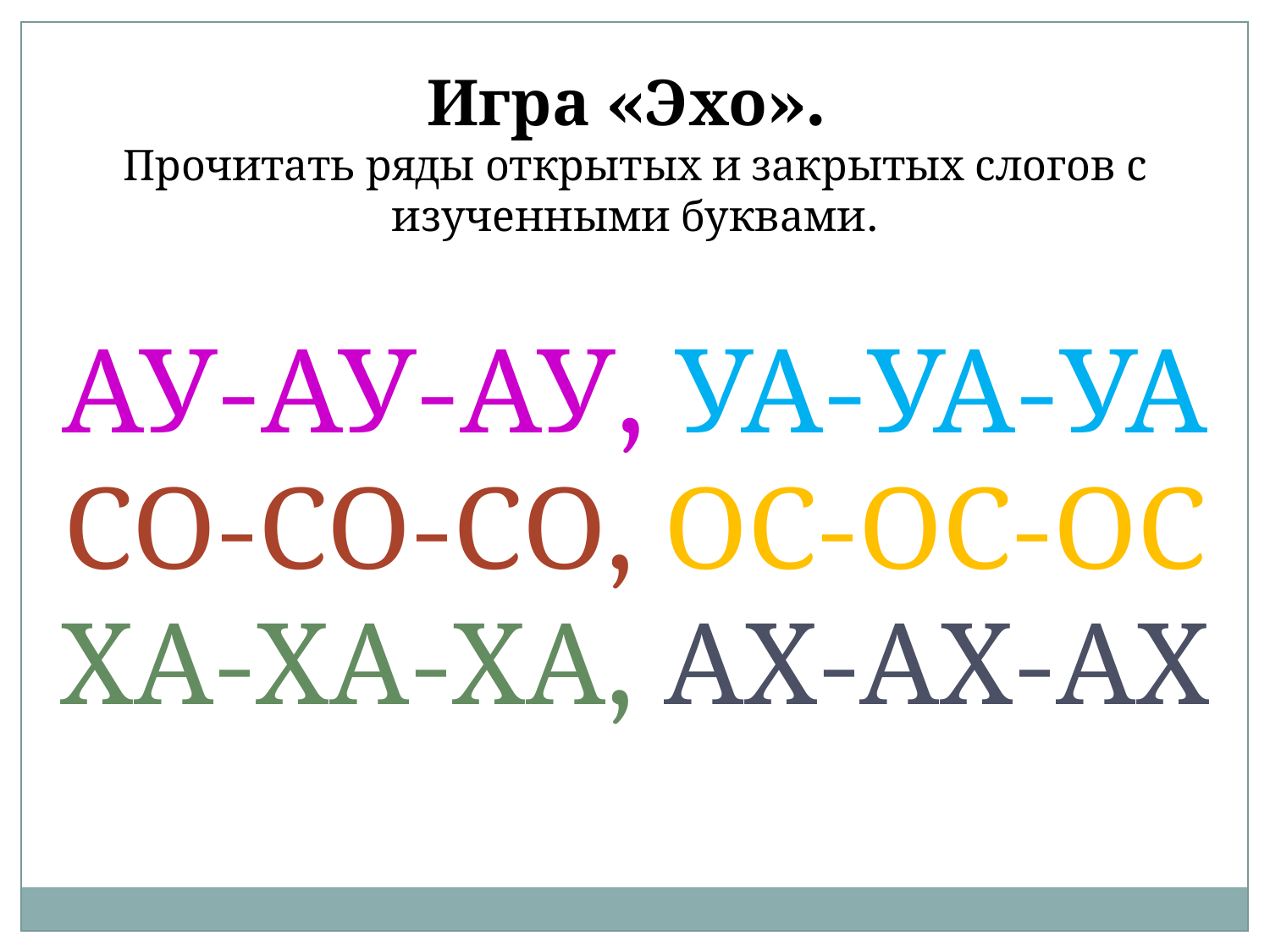

Игра «Эхо».
Прочитать ряды открытых и закрытых слогов с изученными буквами.

АУ-АУ-АУ, УА-УА-УА
СО-СО-СО, ОС-ОС-ОС
ХА-ХА-ХА, АХ-АХ-АХ